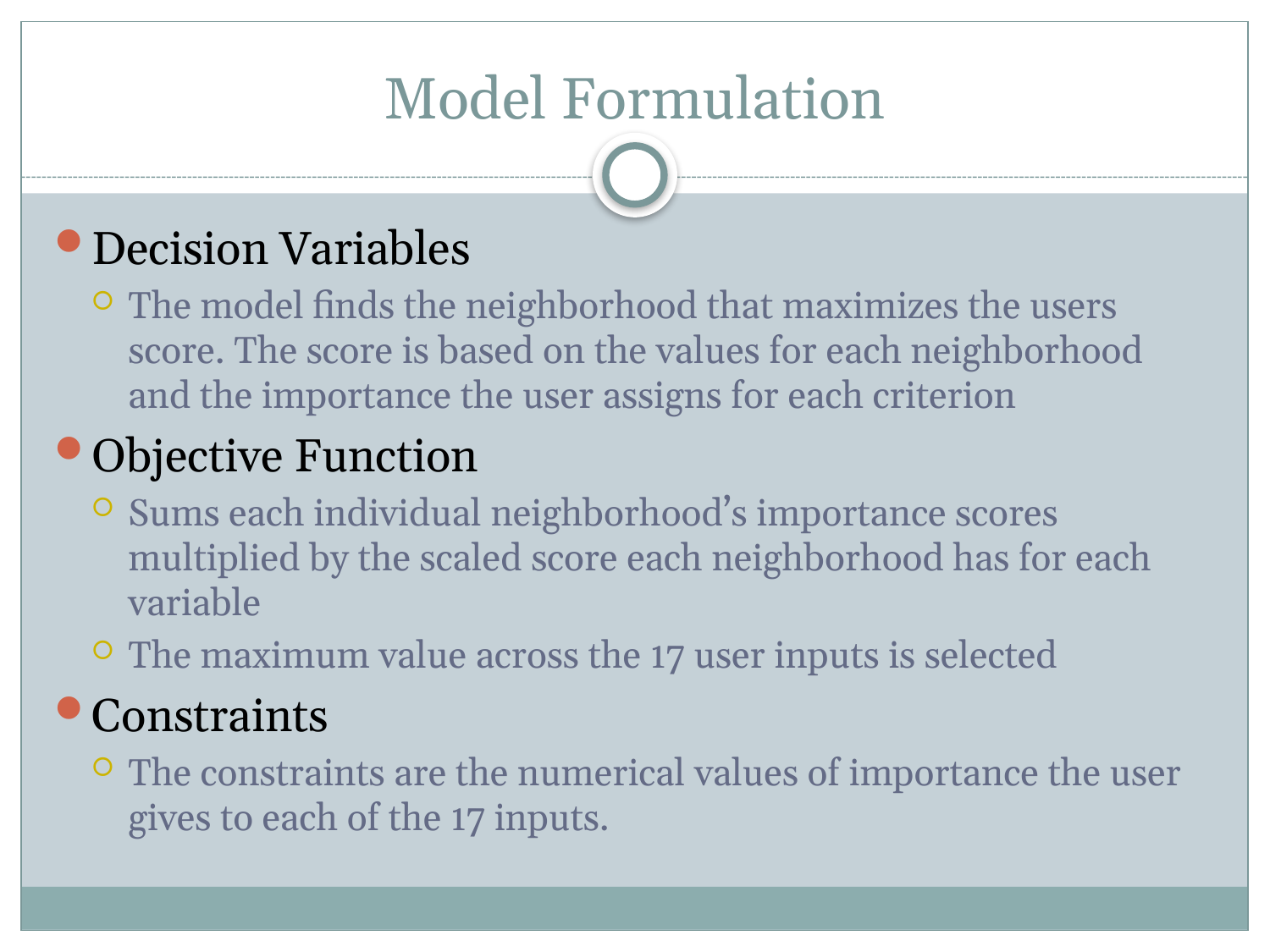

# Model Formulation
Decision Variables
The model finds the neighborhood that maximizes the users score. The score is based on the values for each neighborhood and the importance the user assigns for each criterion
Objective Function
Sums each individual neighborhood’s importance scores multiplied by the scaled score each neighborhood has for each variable
The maximum value across the 17 user inputs is selected
Constraints
The constraints are the numerical values of importance the user gives to each of the 17 inputs.